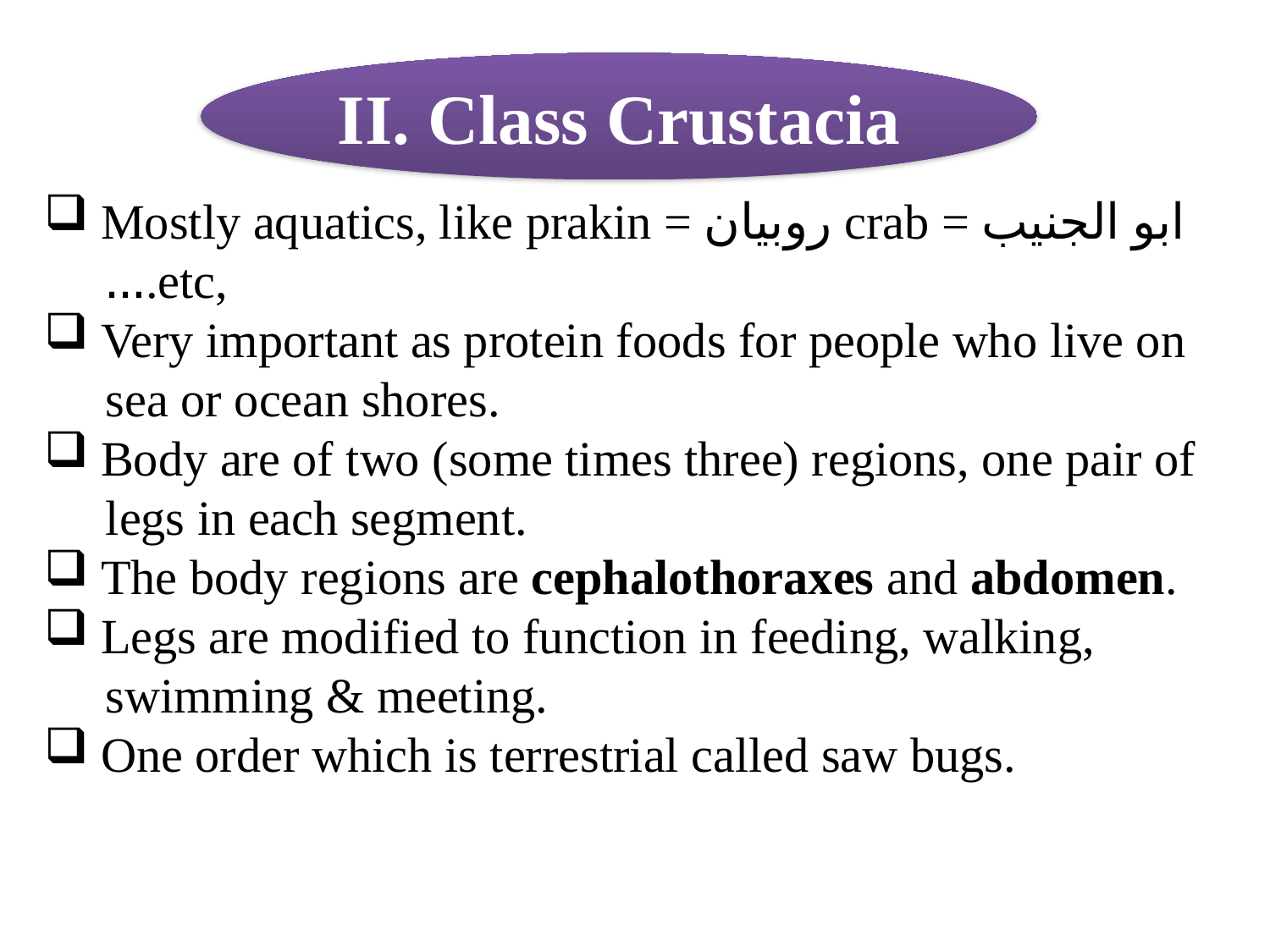

II. Class Crustacia
 Mostly aquatics, like prakin = روبيان crab = ابو الجنيب
     ….etc,
 Very important as protein foods for people who live on
     sea or ocean shores.
 Body are of two (some times three) regions, one pair of
     legs in each segment.
 The body regions are cephalothoraxes and abdomen.
 Legs are modified to function in feeding, walking,
     swimming & meeting.
 One order which is terrestrial called saw bugs.